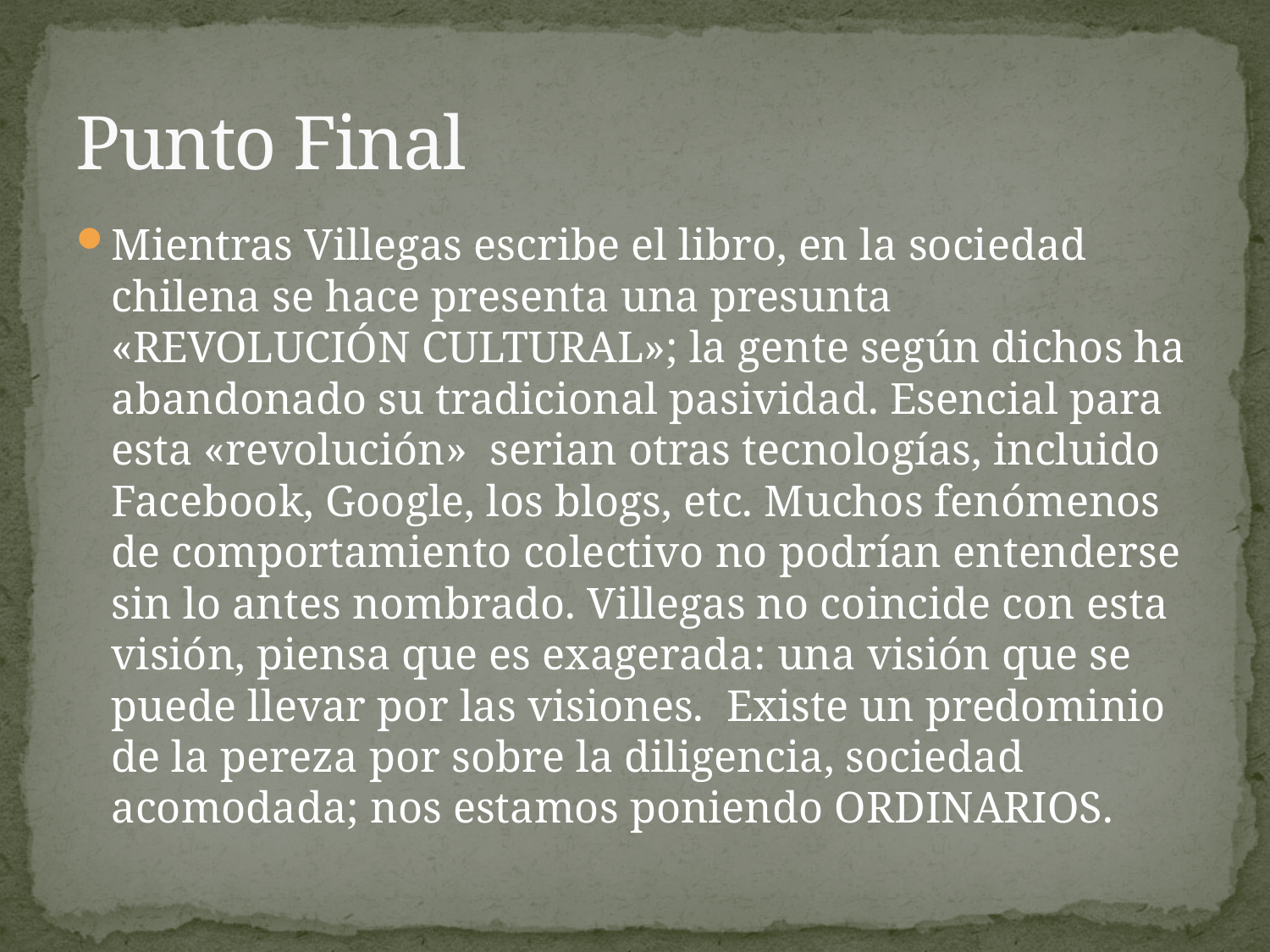

# Punto Final
Mientras Villegas escribe el libro, en la sociedad chilena se hace presenta una presunta «REVOLUCIÓN CULTURAL»; la gente según dichos ha abandonado su tradicional pasividad. Esencial para esta «revolución»  serian otras tecnologías, incluido Facebook, Google, los blogs, etc. Muchos fenómenos de comportamiento colectivo no podrían entenderse sin lo antes nombrado. Villegas no coincide con esta visión, piensa que es exagerada: una visión que se puede llevar por las visiones.  Existe un predominio de la pereza por sobre la diligencia, sociedad acomodada; nos estamos poniendo ORDINARIOS.